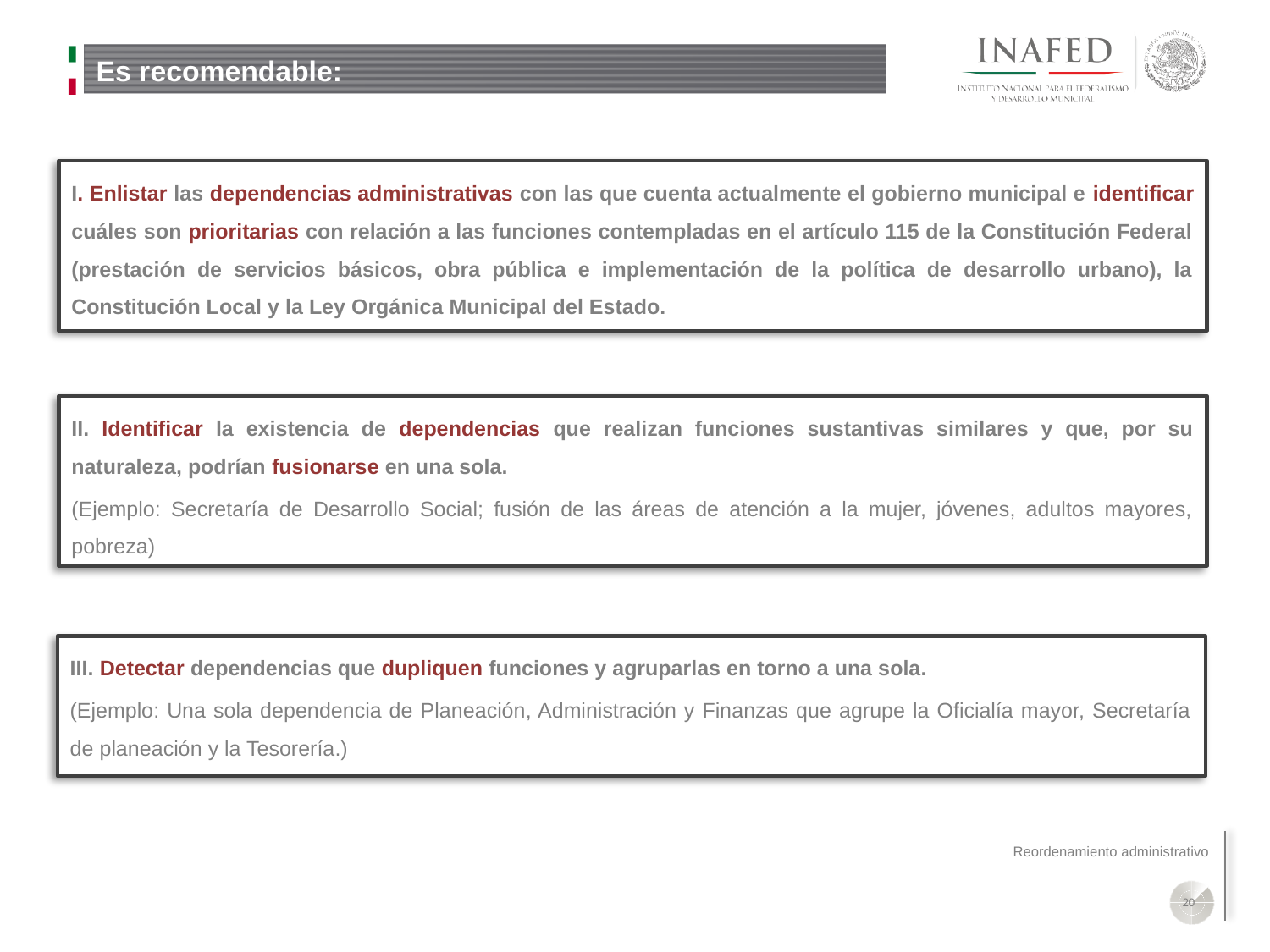

# Es recomendable:
I. Enlistar las dependencias administrativas con las que cuenta actualmente el gobierno municipal e identificar cuáles son prioritarias con relación a las funciones contempladas en el artículo 115 de la Constitución Federal (prestación de servicios básicos, obra pública e implementación de la política de desarrollo urbano), la Constitución Local y la Ley Orgánica Municipal del Estado.
II. Identificar la existencia de dependencias que realizan funciones sustantivas similares y que, por su naturaleza, podrían fusionarse en una sola.
(Ejemplo: Secretaría de Desarrollo Social; fusión de las áreas de atención a la mujer, jóvenes, adultos mayores, pobreza)
III. Detectar dependencias que dupliquen funciones y agruparlas en torno a una sola.
(Ejemplo: Una sola dependencia de Planeación, Administración y Finanzas que agrupe la Oficialía mayor, Secretaría de planeación y la Tesorería.)
20